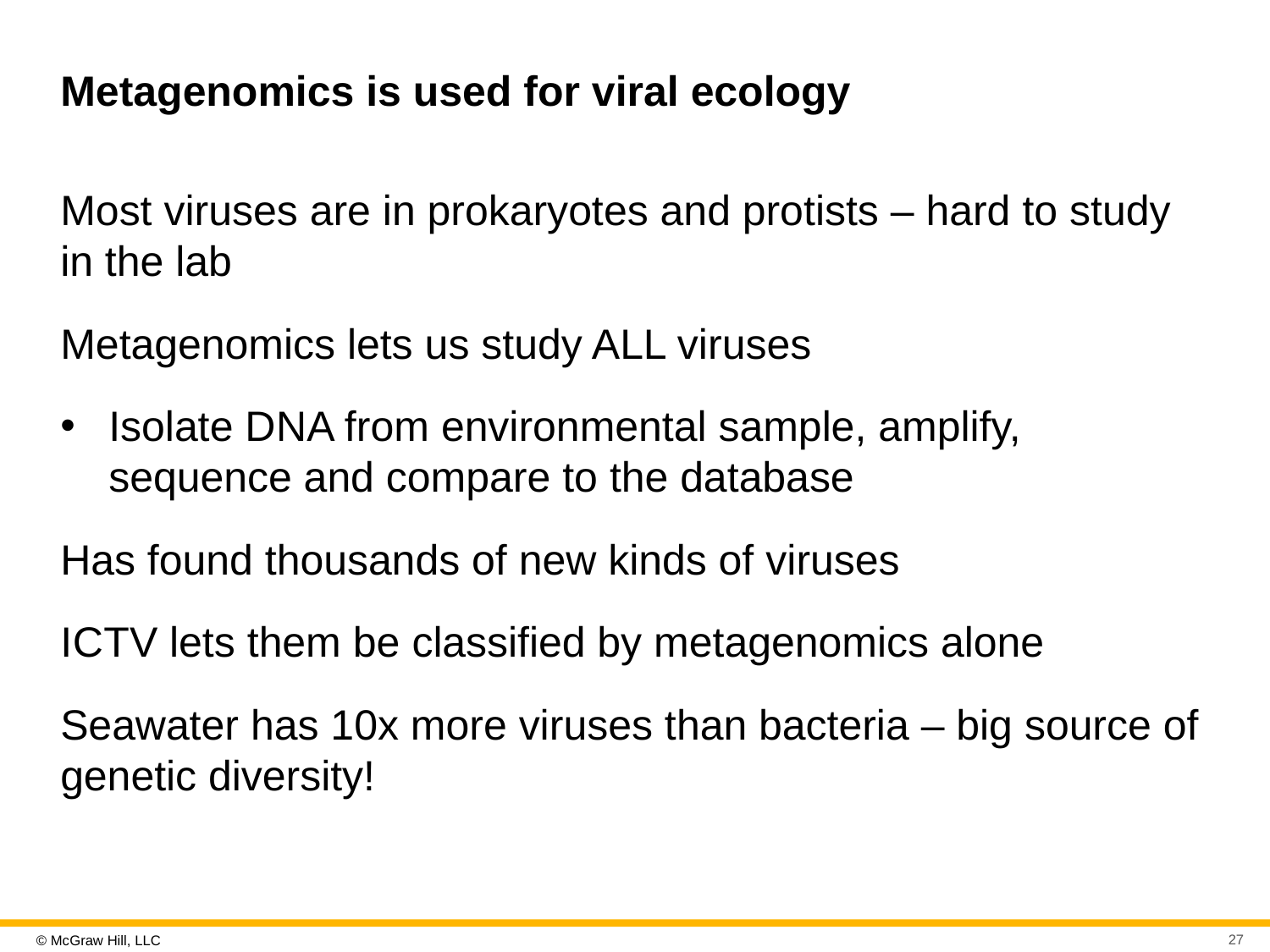

# Metagenomics is used for viral ecology
Most viruses are in prokaryotes and protists – hard to study in the lab
Metagenomics lets us study ALL viruses
Isolate D N A from environmental sample, amplify, sequence and compare to the database
Has found thousands of new kinds of viruses
I C T V lets them be classified by metagenomics alone
Seawater has 10x more viruses than bacteria – big source of genetic diversity!
27